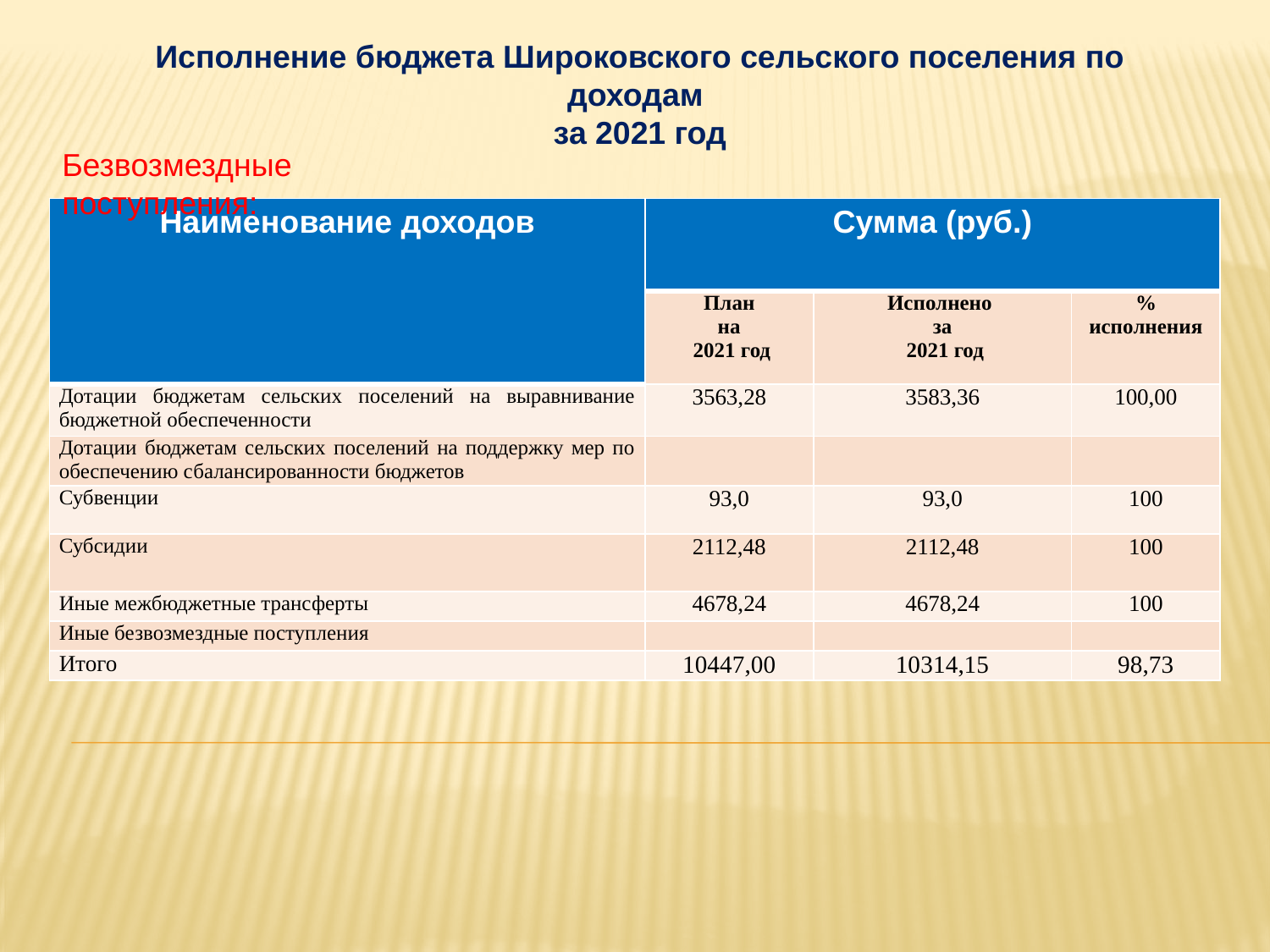

Исполнение бюджета Широковского сельского поселения по доходам
за 2021 год
Безвозмездные поступления:
| Наименование доходов | Сумма (руб.) |  |  |
| --- | --- | --- | --- |
|  | План на 2021 год | Исполнено за 2021 год | % исполнения |
| Дотации бюджетам сельских поселений на выравнивание бюджетной обеспеченности | 3563,28 | 3583,36 | 100,00 |
| Дотации бюджетам сельских поселений на поддержку мер по обеспечению сбалансированности бюджетов |  |  |  |
| Субвенции | 93,0 | 93,0 | 100 |
| Субсидии | 2112,48 | 2112,48 | 100 |
| Иные межбюджетные трансферты | 4678,24 | 4678,24 | 100 |
| Иные безвозмездные поступления |  |  |  |
| Итого | 10447,00 | 10314,15 | 98,73 |